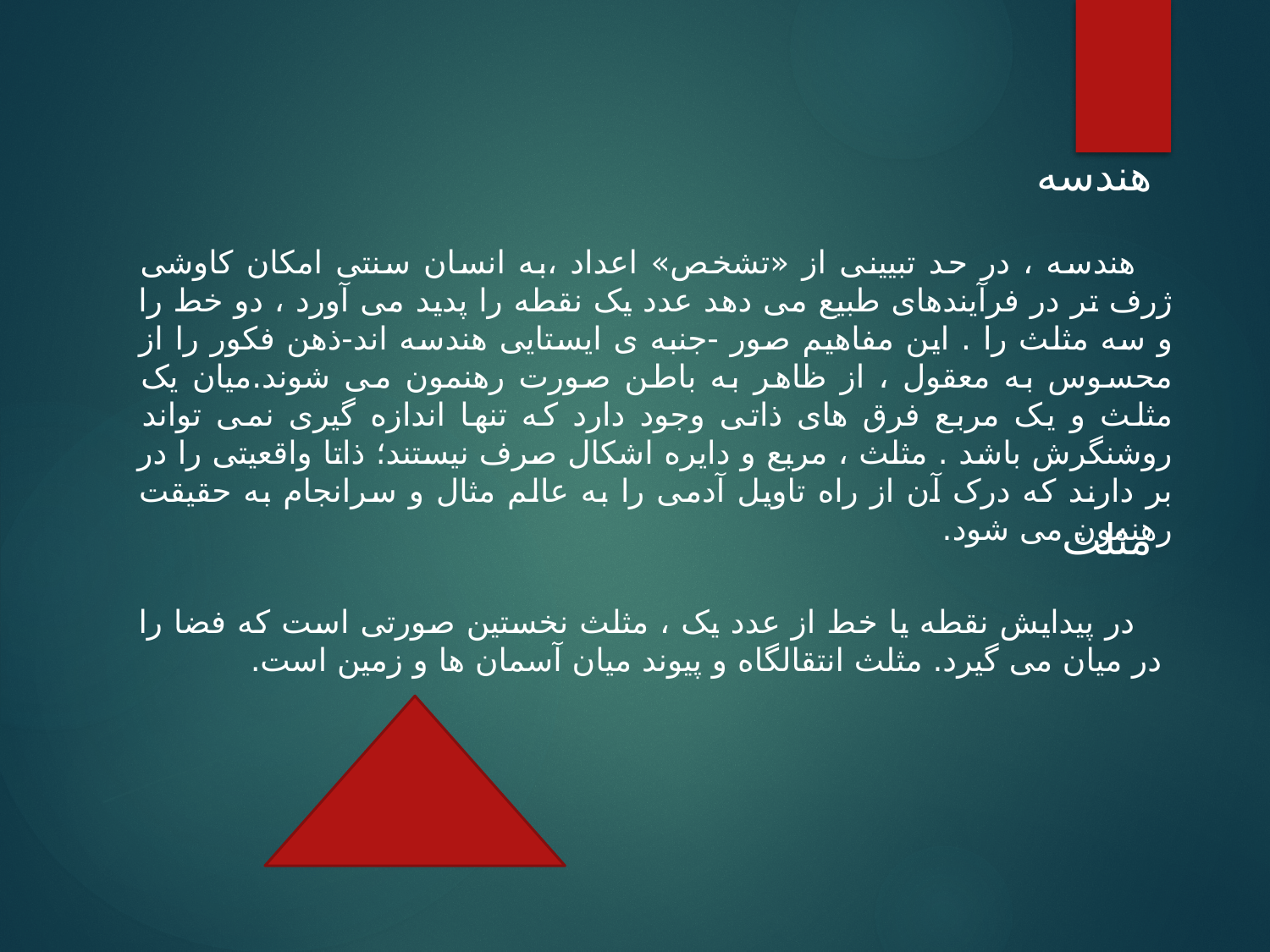

هندسه
   هندسه ، در حد تبیینی از «تشخص» اعداد ،به انسان سنتی امکان کاوشی ژرف تر در فرآیندهای طبیع می دهد عدد یک نقطه را پدید می آورد ، دو خط را و سه مثلث را . این مفاهیم صور -جنبه ی ایستایی هندسه اند-ذهن فکور را از محسوس به معقول ، از ظاهر به باطن صورت رهنمون می شوند.میان یک مثلث و یک مربع فرق های ذاتی وجود دارد که تنها اندازه گیری نمی تواند روشنگرش باشد . مثلث ، مربع و دایره اشکال صرف نیستند؛ ذاتا واقعیتی را در بر دارند که درک آن از راه تاویل آدمی را به عالم مثال و سرانجام به حقیقت رهنمون می شود.
مثلث
   در پیدایش نقطه یا خط از عدد یک ، مثلث نخستین صورتی است که فضا را در میان می گیرد. مثلث انتقالگاه و پیوند میان آسمان ها و زمین است.